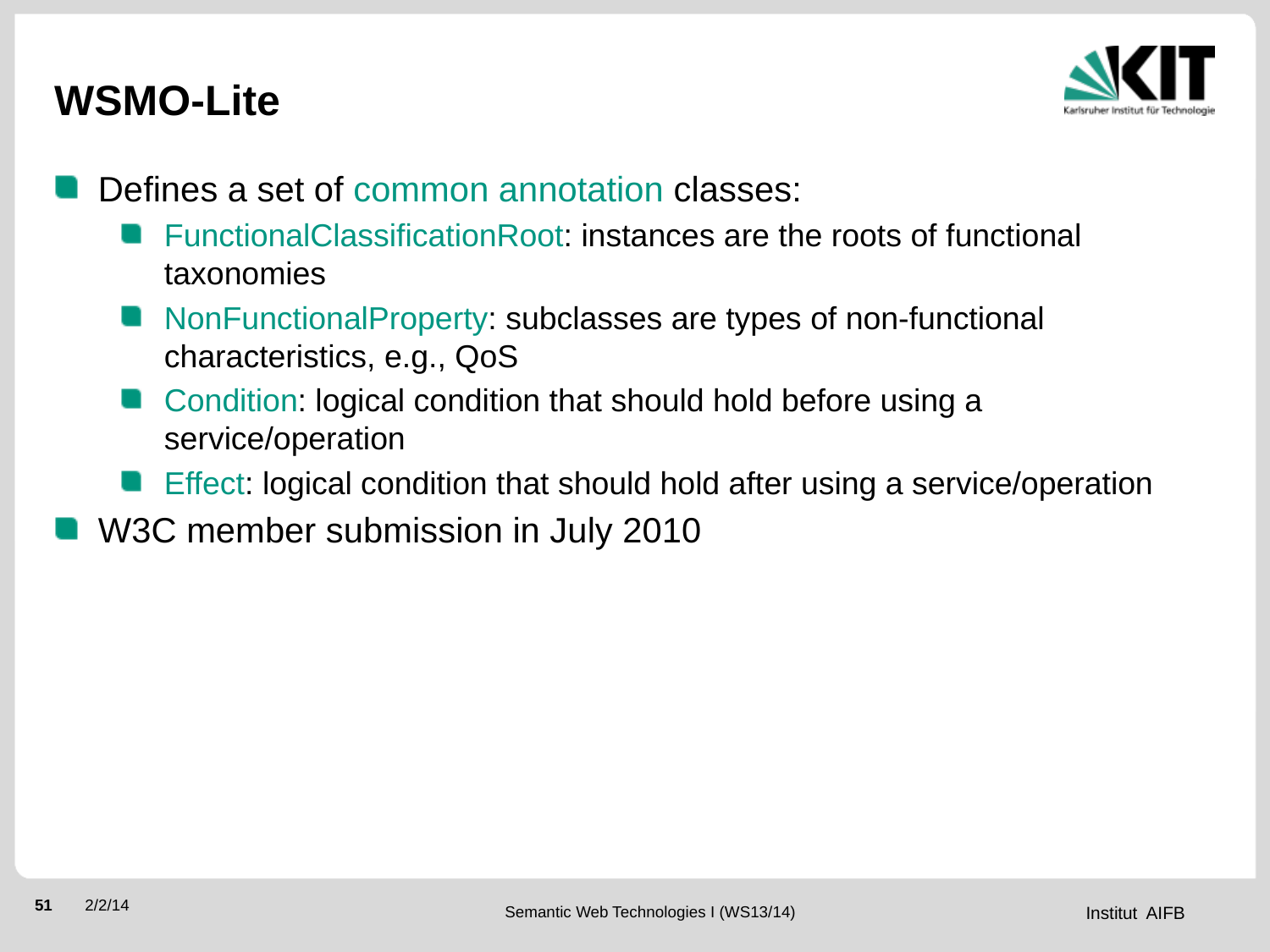

# WSMO-Lite
Defines a set of common annotation classes:
FunctionalClassificationRoot: instances are the roots of functional taxonomies
NonFunctionalProperty: subclasses are types of non-functional characteristics, e.g., QoS
Condition: logical condition that should hold before using a service/operation
Effect: logical condition that should hold after using a service/operation
W3C member submission in July 2010